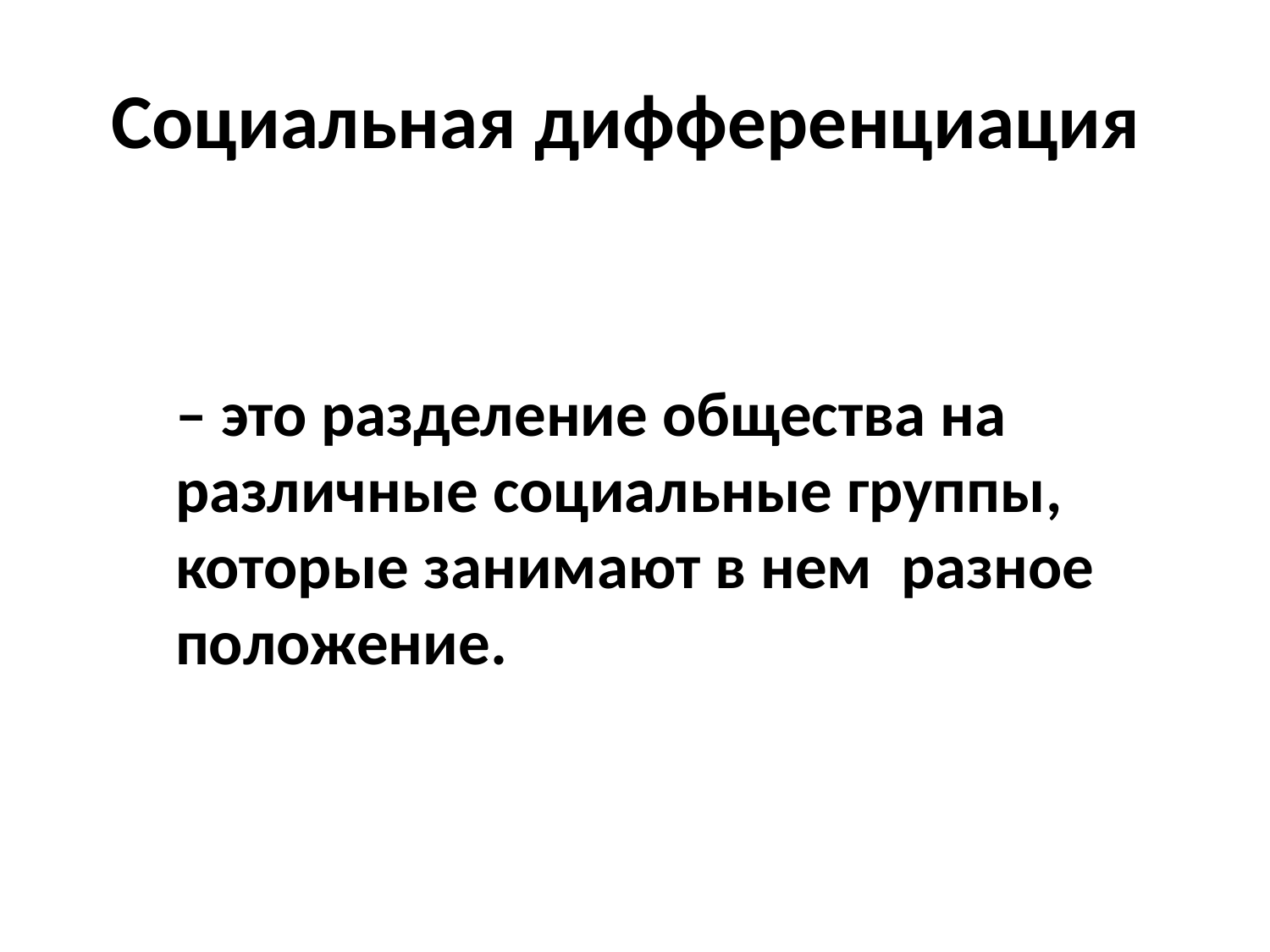

# Социальная дифференциация
	– это разделение общества на различные социальные группы, которые занимают в нем  разное положение.